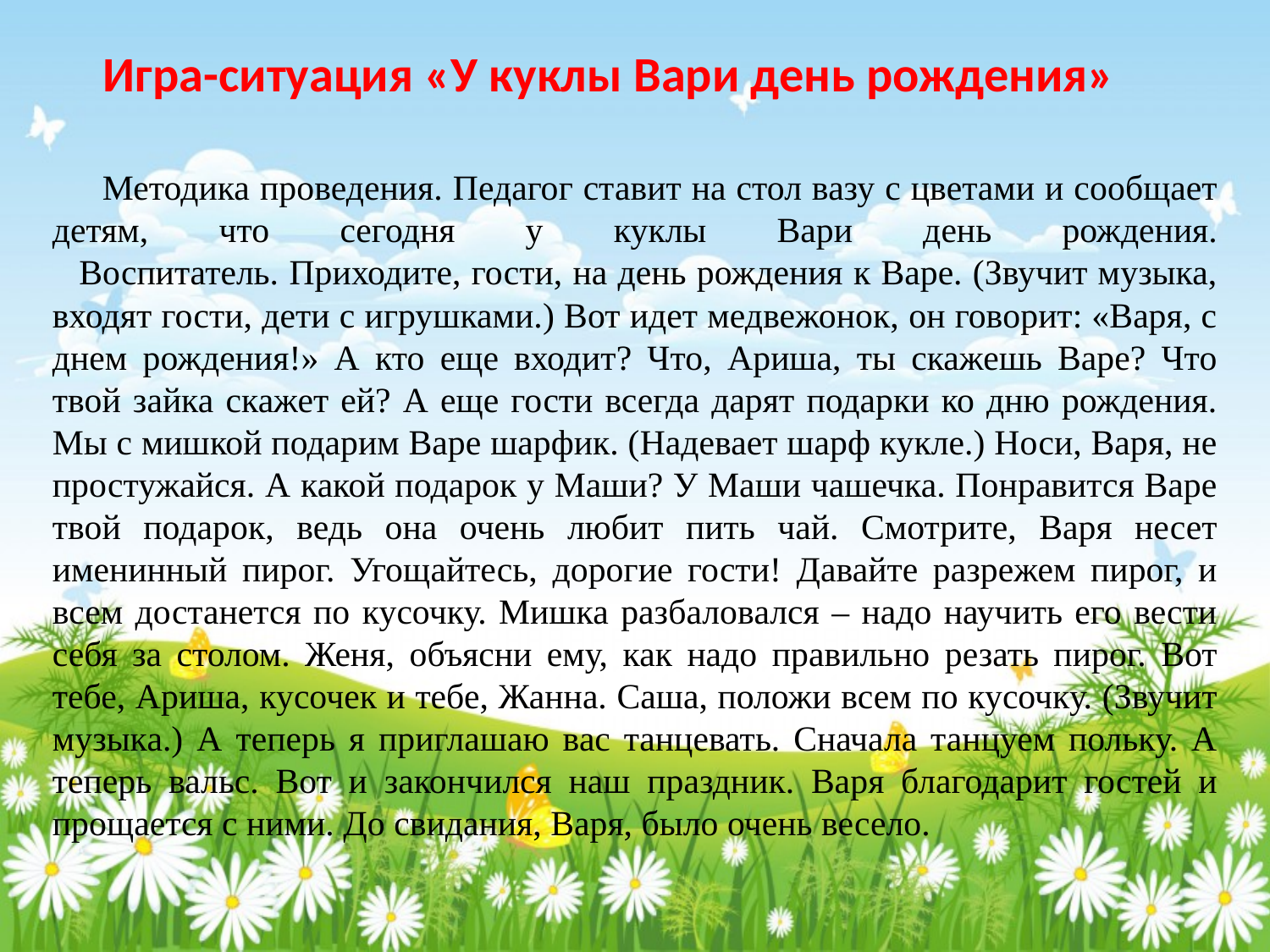

Игра-ситуация «У куклы Вари день рождения»
Методика проведения. Педагог ставит на стол вазу с цветами и сообщает детям, что сегодня у куклы Вари день рождения.
   Воспитатель. Приходите, гости, на день рождения к Варе. (Звучит музыка, входят гости, дети с игрушками.) Вот идет медвежонок, он говорит: «Варя, с днем рождения!» А кто еще входит? Что, Ариша, ты скажешь Варе? Что твой зайка скажет ей? А еще гости всегда дарят подарки ко дню рождения. Мы с мишкой подарим Варе шарфик. (Надевает шарф кукле.) Носи, Варя, не простужайся. А какой подарок у Маши? У Маши чашечка. Понравится Варе твой подарок, ведь она очень любит пить чай. Смотрите, Варя несет именинный пирог. Угощайтесь, дорогие гости! Давайте разрежем пирог, и всем достанется по кусочку. Мишка разбаловался – надо научить его вести себя за столом. Женя, объясни ему, как надо правильно резать пирог. Вот тебе, Ариша, кусочек и тебе, Жанна. Саша, положи всем по кусочку. (Звучит музыка.) А теперь я приглашаю вас танцевать. Сначала танцуем польку. А теперь вальс. Вот и закончился наш праздник. Варя благодарит гостей и прощается с ними. До свидания, Варя, было очень весело.